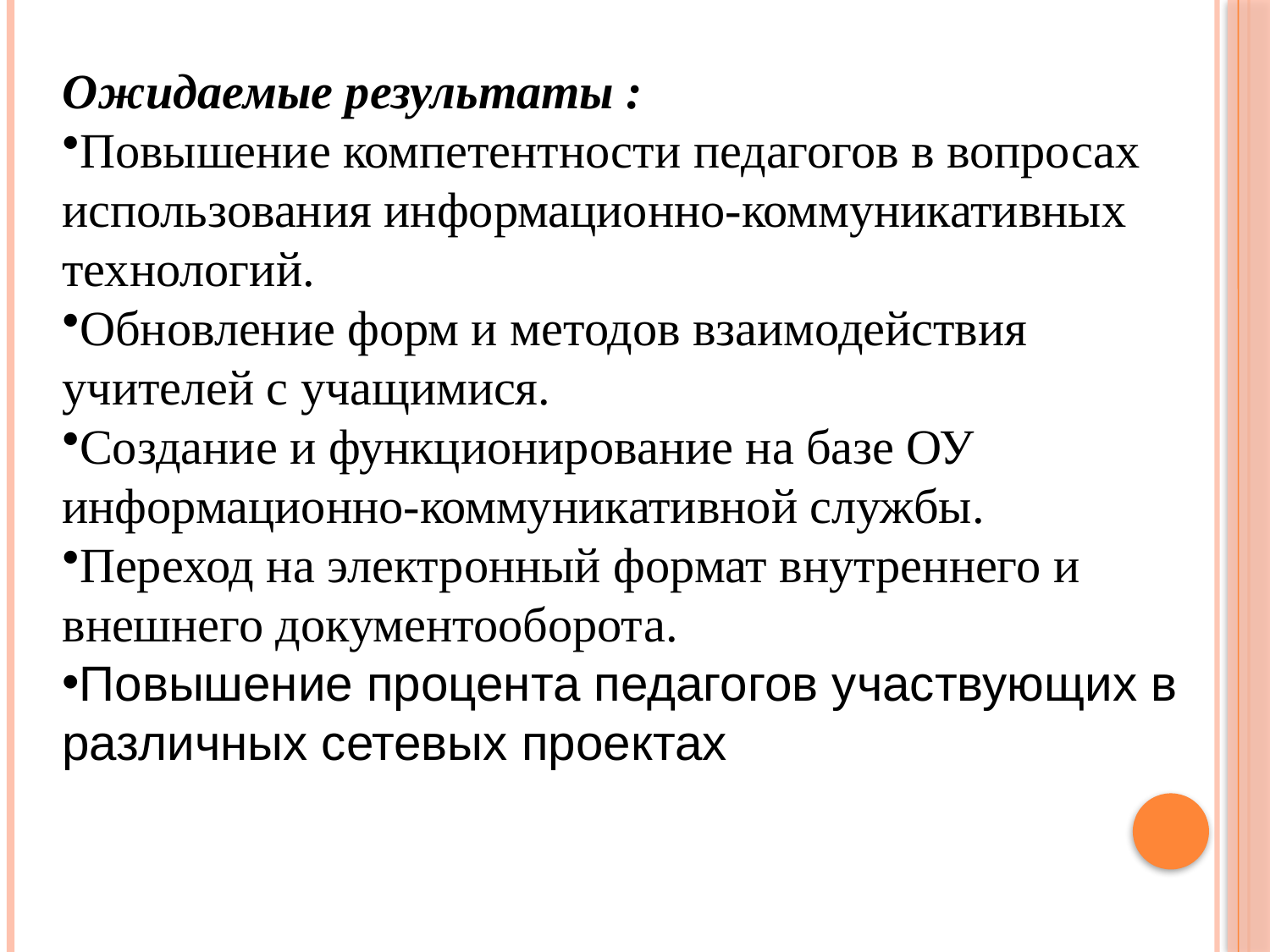

Ожидаемые результаты :
Повышение компетентности педагогов в вопросах использования информационно-коммуникативных технологий.
Обновление форм и методов взаимодействия учителей с учащимися.
Создание и функционирование на базе ОУ информационно-коммуникативной службы.
Переход на электронный формат внутреннего и внешнего документооборота.
Повышение процента педагогов участвующих в различных сетевых проектах